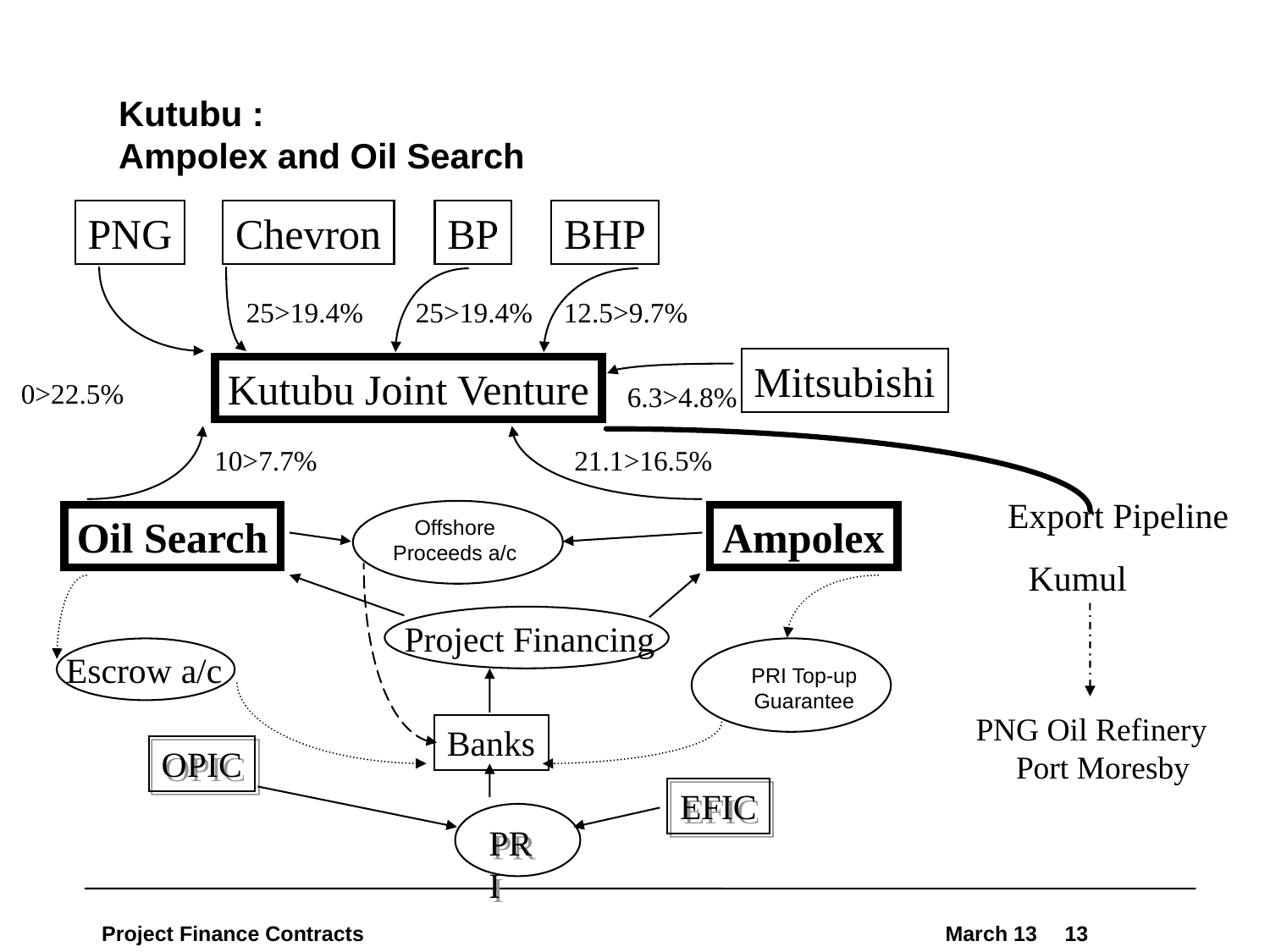

# Kutubu : Ampolex and Oil Search
PNG
Chevron
BP
BHP

25>19.4%
25>19.4%
12.5>9.7%

Mitsubishi
Kutubu Joint Venture

0>22.5%
6.3>4.8%

10>7.7%
21.1>16.5%
Export Pipeline

Oil Search
Ampolex
Offshore
Proceeds a/c

Kumul

Project Financing

Escrow a/c
PRI Top-up
Guarantee

PNG Oil Refinery
     Port Moresby
Banks

OPIC

EFIC

PRI